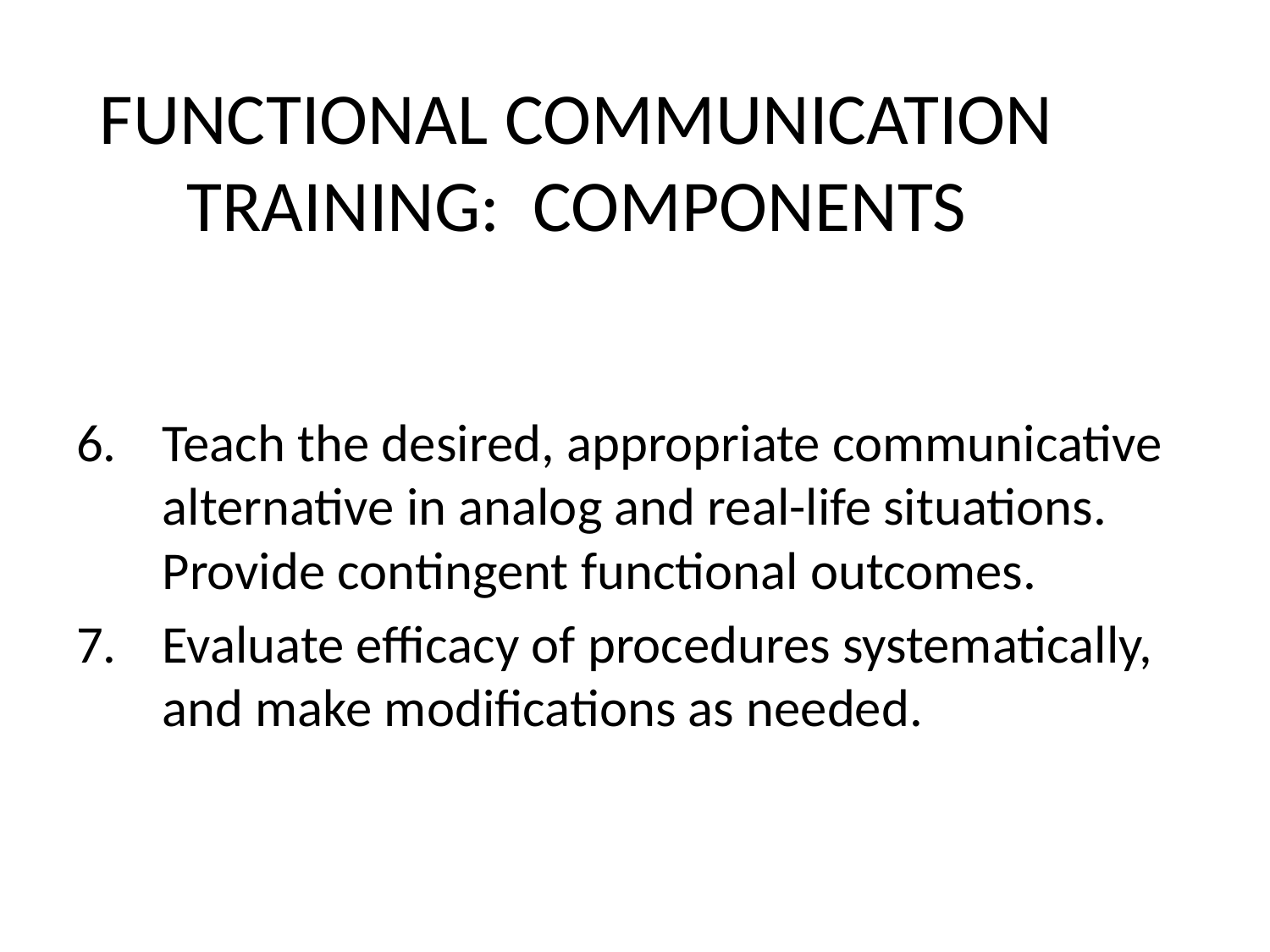

# FUNCTIONAL COMMUNICATION TRAINING:  COMPONENTS

Teach the desired, appropriate communicative alternative in analog and real-life situations.  Provide contingent functional outcomes.
Evaluate efficacy of procedures systematically, and make modifications as needed.